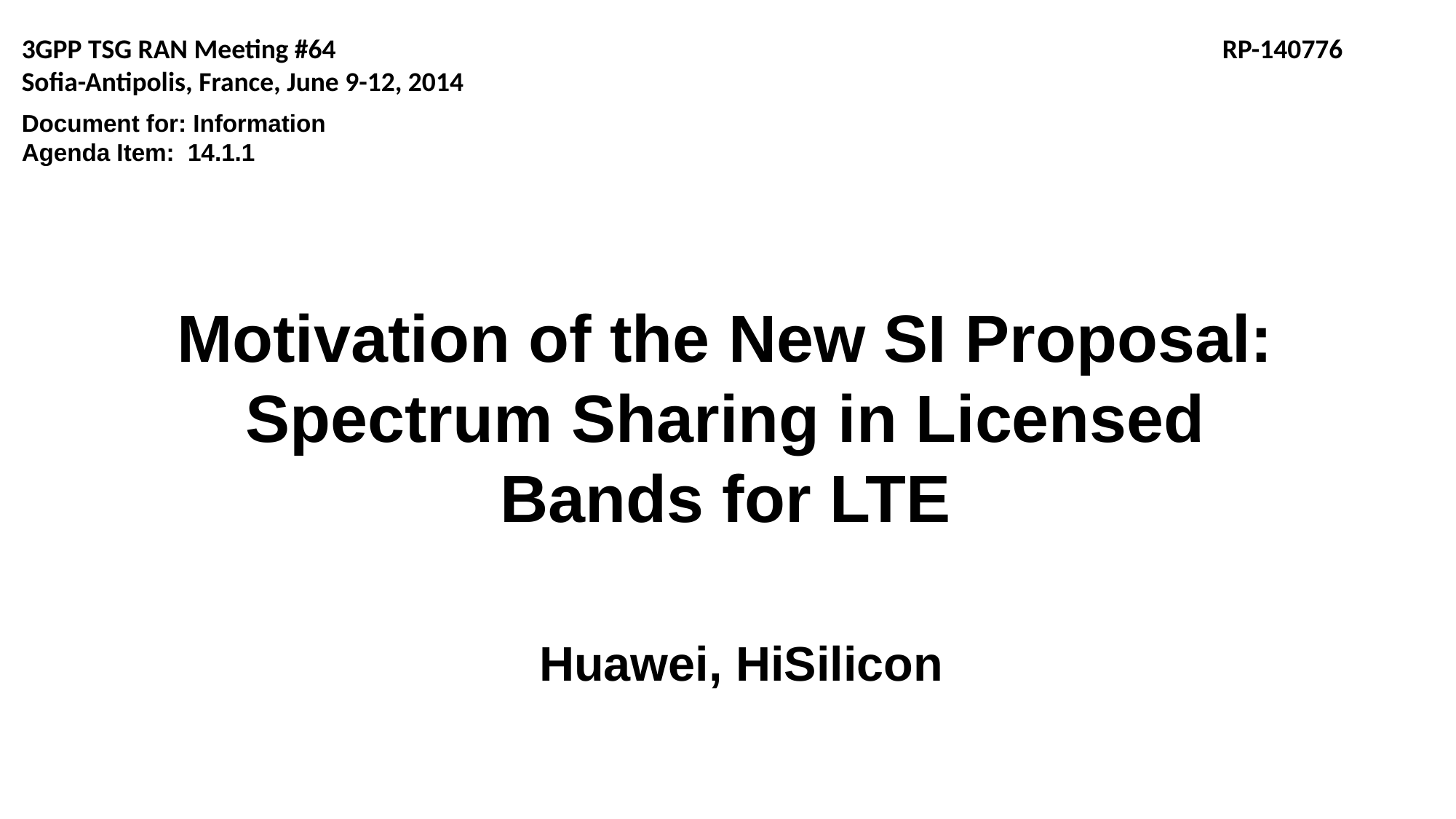

3GPP TSG RAN Meeting #64									RP-140776
Sofia-Antipolis, France, June 9-12, 2014

Document for: Information
Agenda Item:  14.1.1

# Motivation of the New SI Proposal: Spectrum Sharing in Licensed Bands for LTE
Huawei, HiSilicon